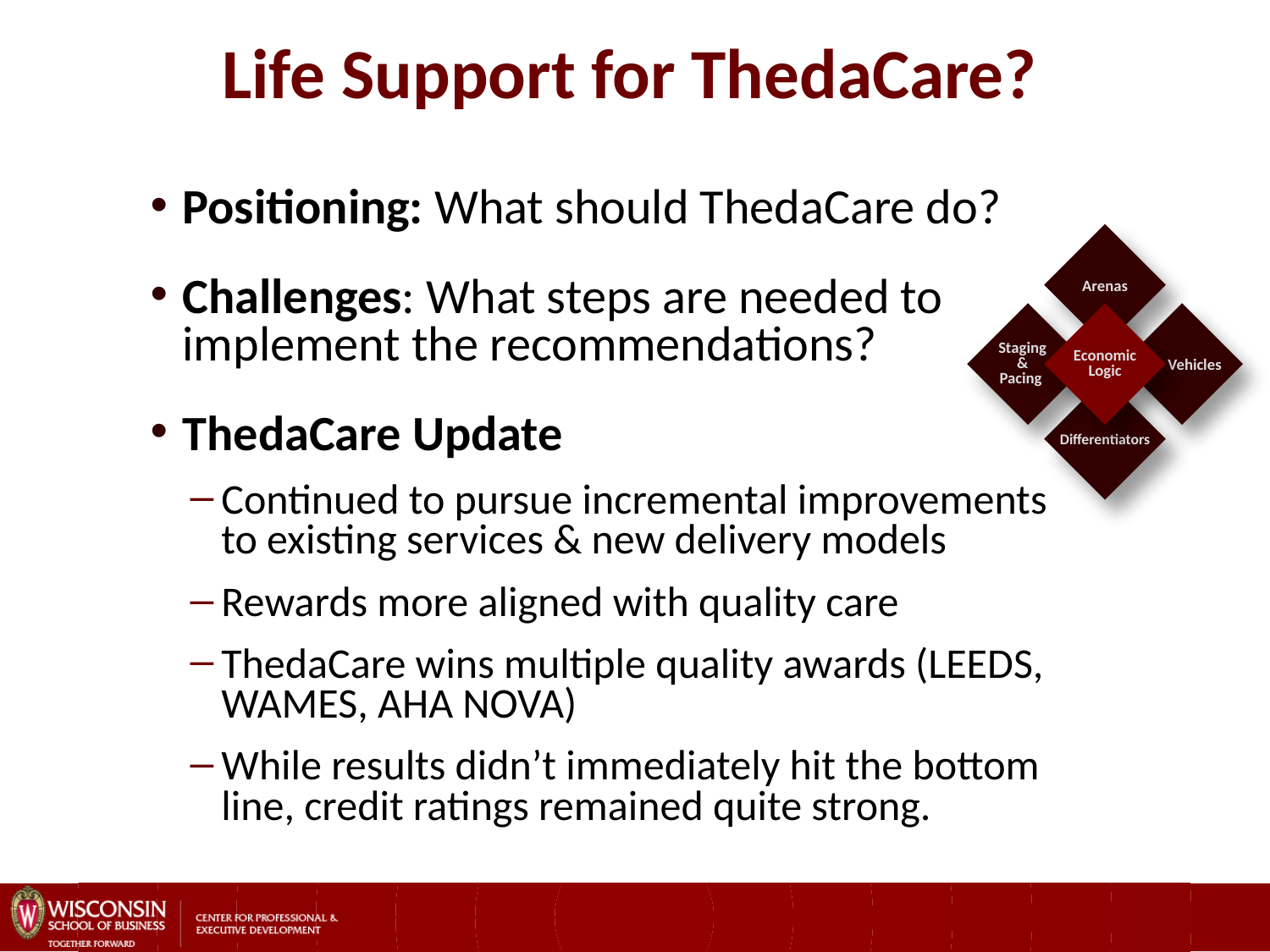

# Life Support for ThedaCare?
Positioning: What should ThedaCare do?
Challenges: What steps are needed to implement the recommendations?
ThedaCare Update
Continued to pursue incremental improvements to existing services & new delivery models
Rewards more aligned with quality care
ThedaCare wins multiple quality awards (LEEDS, WAMES, AHA NOVA)
While results didn’t immediately hit the bottom line, credit ratings remained quite strong.
Arenas
Staging
&
Pacing
Economic
Logic
       Vehicles
Differentiators